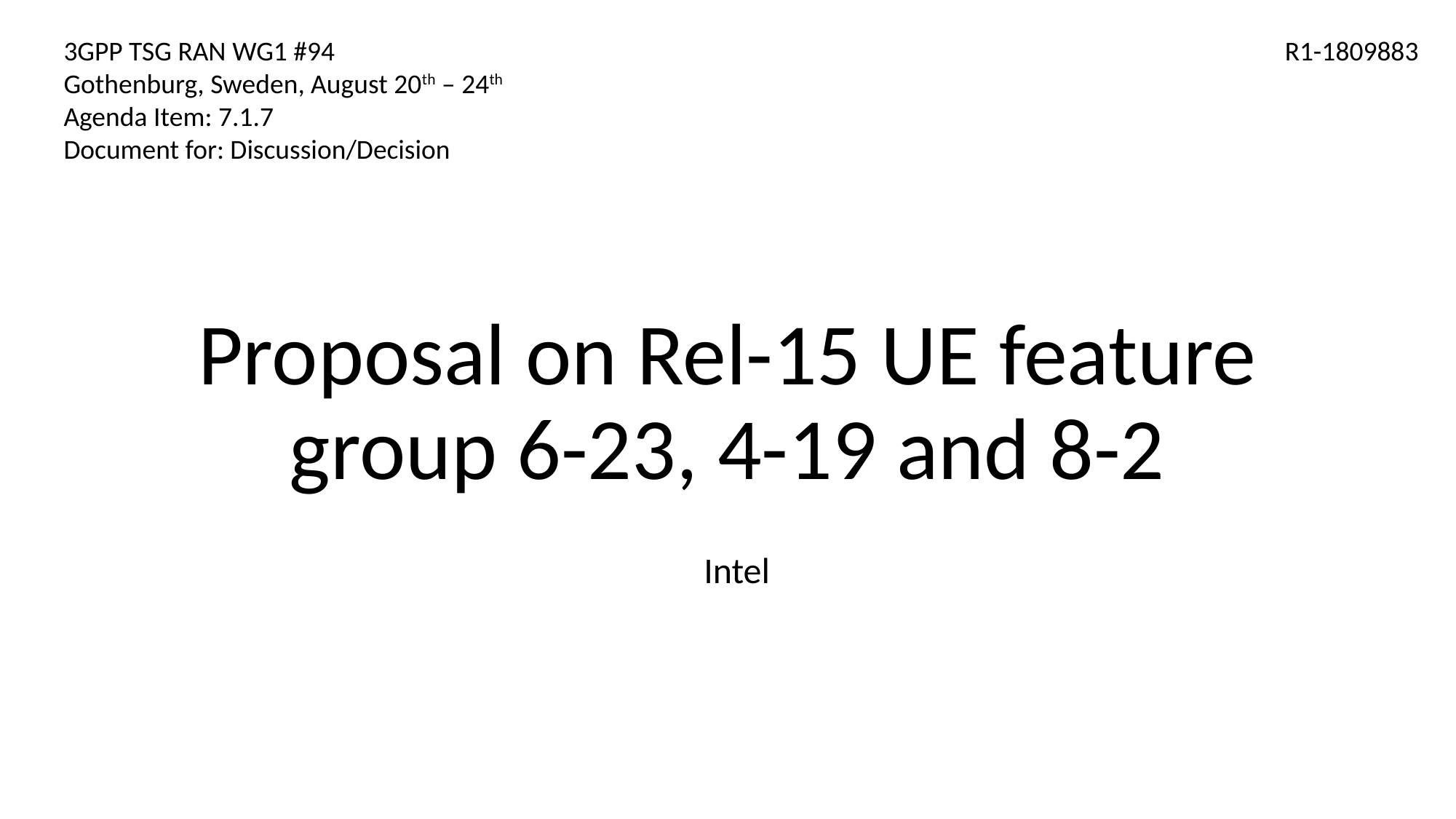

3GPP TSG RAN WG1 #94
Gothenburg, Sweden, August 20th – 24th
Agenda Item: 7.1.7
Document for: Discussion/Decision
R1-1809883
# Proposal on Rel-15 UE feature group 6-23, 4-19 and 8-2
Intel